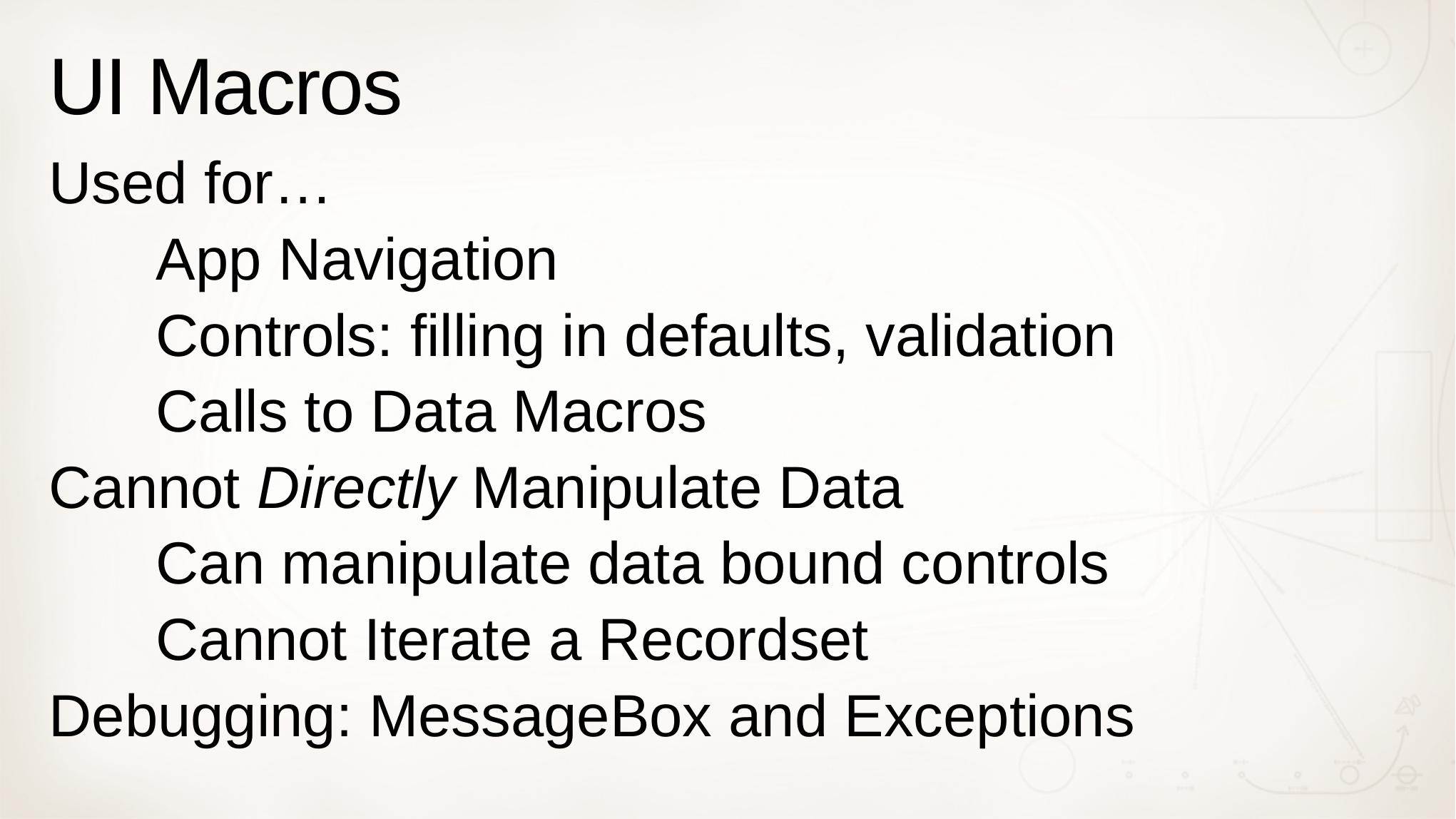

# UI Macros
Used for…
	App Navigation
	Controls: filling in defaults, validation
	Calls to Data Macros
Cannot Directly Manipulate Data
	Can manipulate data bound controls
	Cannot Iterate a Recordset
Debugging: MessageBox and Exceptions